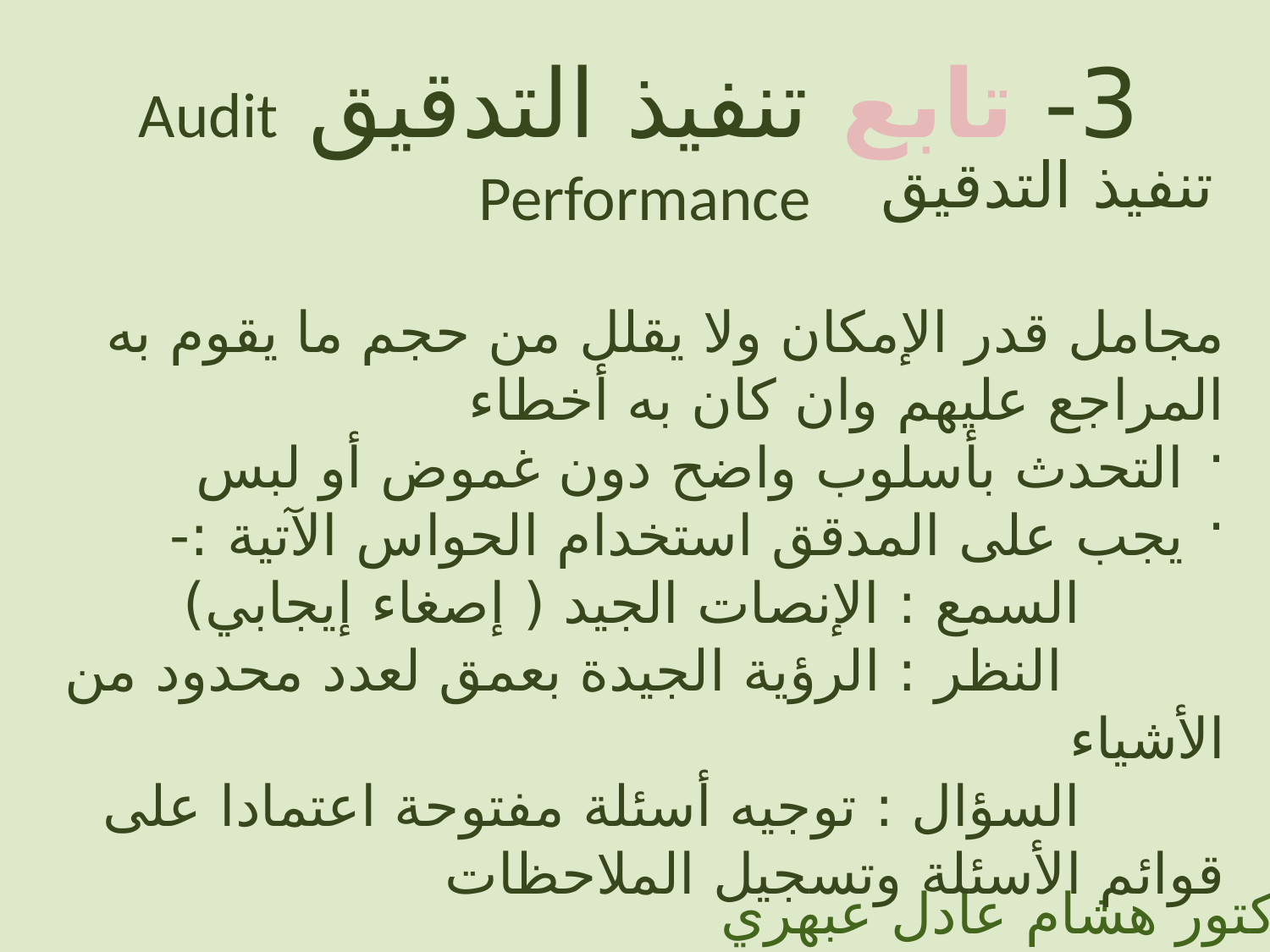

3- تابع تنفيذ التدقيق Audit Performance
 تنفيذ التدقيق

مجامل قدر الإمكان ولا يقلل من حجم ما يقوم به المراجع عليهم وان كان به أخطاء
 التحدث بأسلوب واضح دون غموض أو لبس
 يجب على المدقق استخدام الحواس الآتية :-
        السمع : الإنصات الجيد ( إصغاء إيجابي)
         النظر : الرؤية الجيدة بعمق لعدد محدود من الأشياء
        السؤال : توجيه أسئلة مفتوحة اعتمادا على قوائم الأسئلة وتسجيل الملاحظات

الدكتور هشام عادل عبهري